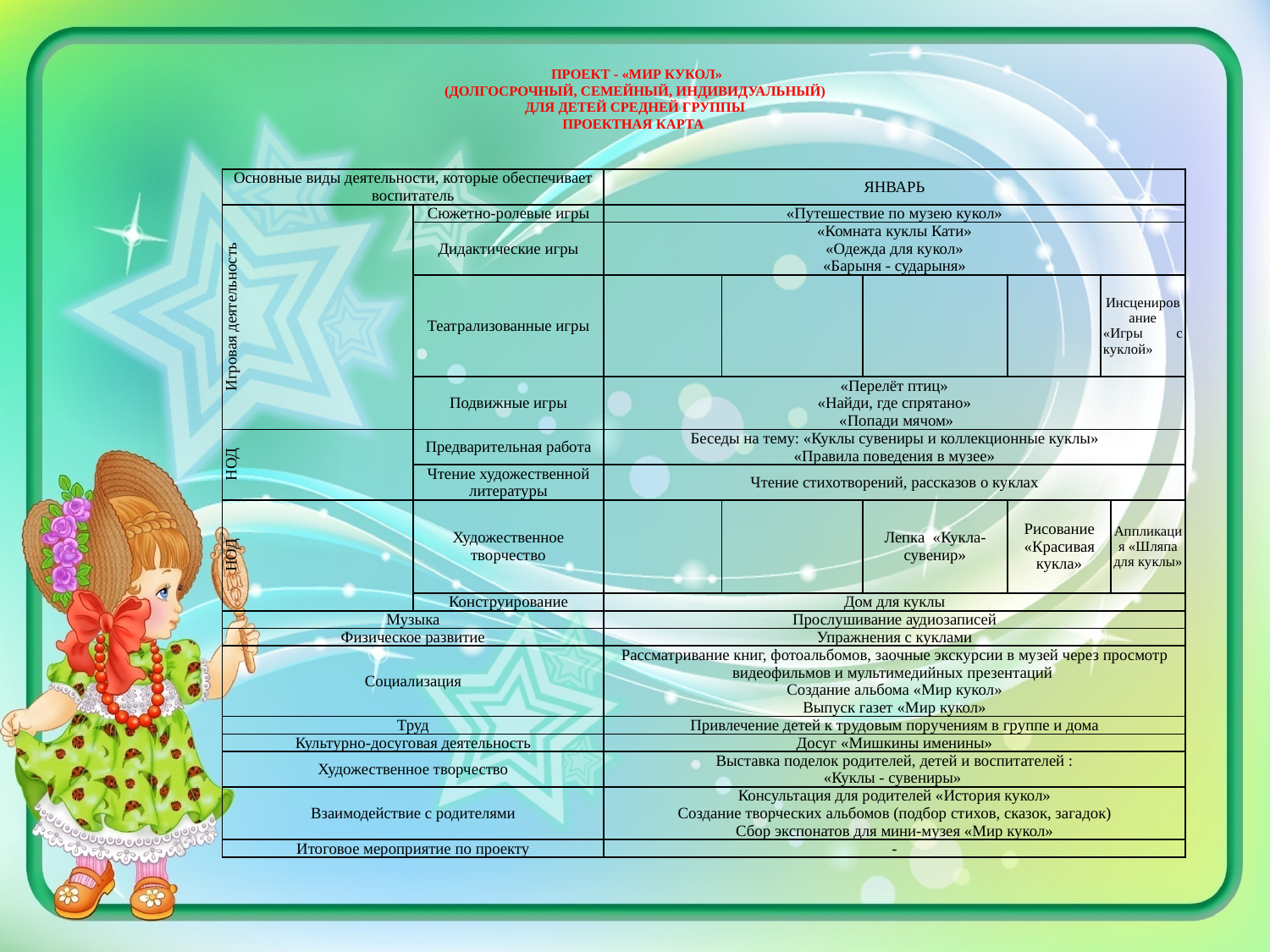

# ПРОЕКТ - «МИР КУКОЛ» (ДОЛГОСРОЧНЫЙ, СЕМЕЙНЫЙ, ИНДИВИДУАЛЬНЫЙ) ДЛЯ ДЕТЕЙ СРЕДНЕЙ ГРУППЫ ПРОЕКТНАЯ КАРТА
| Основные виды деятельности, которые обеспечивает воспитатель |  | ЯНВАРЬ |  |  |  |  |  |
| --- | --- | --- | --- | --- | --- | --- | --- |
| Игровая деятельность | Сюжетно-ролевые игры | «Путешествие по музею кукол» |  |  |  |  |  |
|  | Дидактические игры | «Комната куклы Кати» «Одежда для кукол» «Барыня - сударыня» |  |  |  |  |  |
|  | Театрализованные игры |  |  |  |  | Инсценирование «Игры с куклой» |  |
|  | Подвижные игры | «Перелёт птиц» «Найди, где спрятано» «Попади мячом» |  |  |  |  |  |
| НОД | Предварительная работа | Беседы на тему: «Куклы сувениры и коллекционные куклы» «Правила поведения в музее» |  |  |  |  |  |
|  | Чтение художественной литературы | Чтение стихотворений, рассказов о куклах |  |  |  |  |  |
| НОД | Художественное творчество |  |  | Лепка «Кукла-сувенир» | Рисование «Красивая кукла» |  | Аппликация «Шляпа для куклы» |
|  | Конструирование | Дом для куклы |  |  |  |  |  |
| Музыка |  | Прослушивание аудиозаписей |  |  |  |  |  |
| Физическое развитие |  | Упражнения с куклами |  |  |  |  |  |
| Социализация |  | Рассматривание книг, фотоальбомов, заочные экскурсии в музей через просмотр видеофильмов и мультимедийных презентаций Создание альбома «Мир кукол» Выпуск газет «Мир кукол» |  |  |  |  |  |
| Труд |  | Привлечение детей к трудовым поручениям в группе и дома |  |  |  |  |  |
| Культурно-досуговая деятельность |  | Досуг «Мишкины именины» |  |  |  |  |  |
| Художественное творчество |  | Выставка поделок родителей, детей и воспитателей : «Куклы - сувениры» |  |  |  |  |  |
| Взаимодействие с родителями |  | Консультация для родителей «История кукол» Создание творческих альбомов (подбор стихов, сказок, загадок) Сбор экспонатов для мини-музея «Мир кукол» |  |  |  |  |  |
| Итоговое мероприятие по проекту |  | - |  |  |  |  |  |